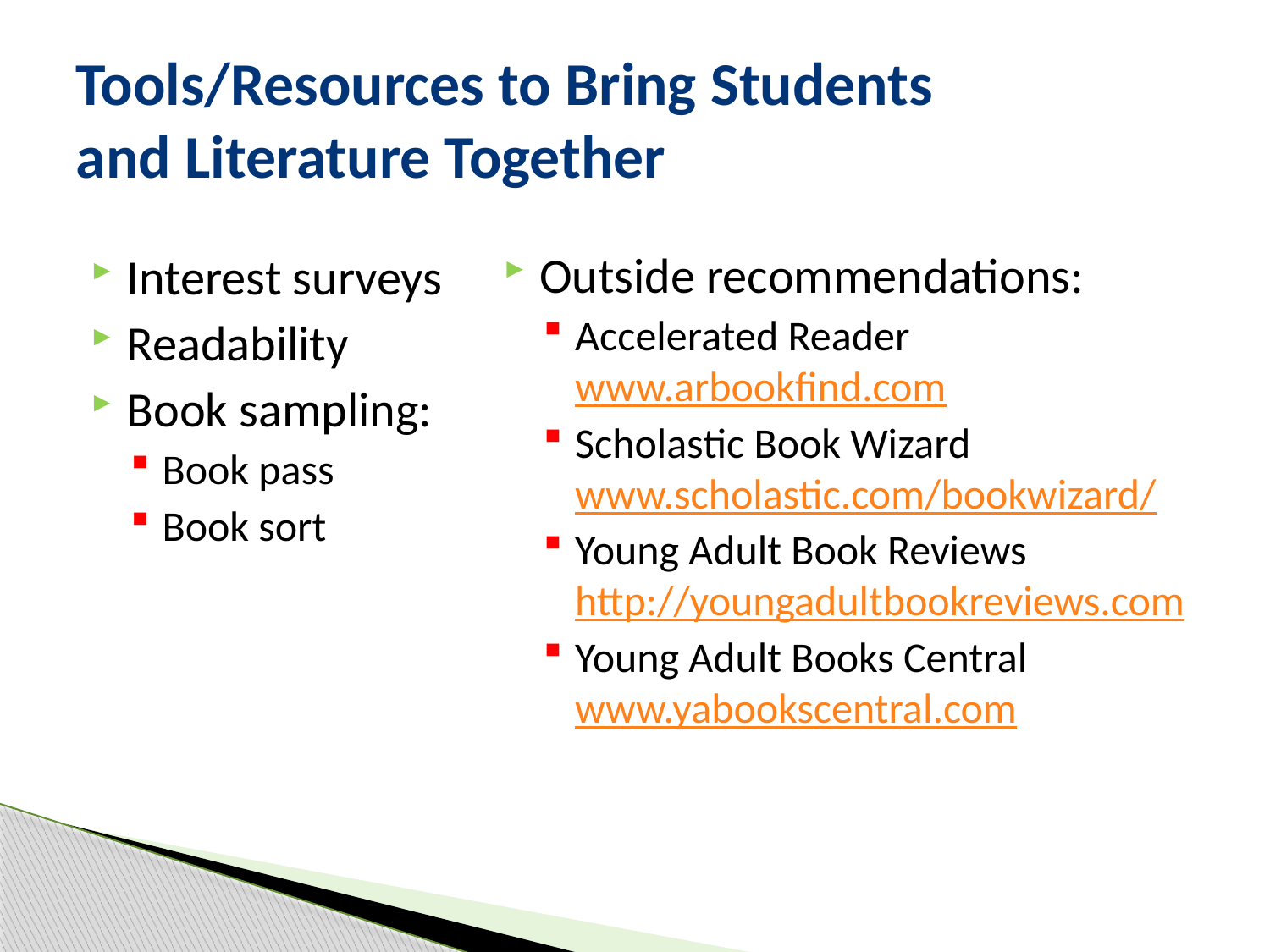

# Tools/Resources to Bring Students and Literature Together
Outside recommendations:
Accelerated Reader www.arbookfind.com
Scholastic Book Wizard www.scholastic.com/bookwizard/
Young Adult Book Reviews http://youngadultbookreviews.com
Young Adult Books Central www.yabookscentral.com
Interest surveys
Readability
Book sampling:
Book pass
Book sort